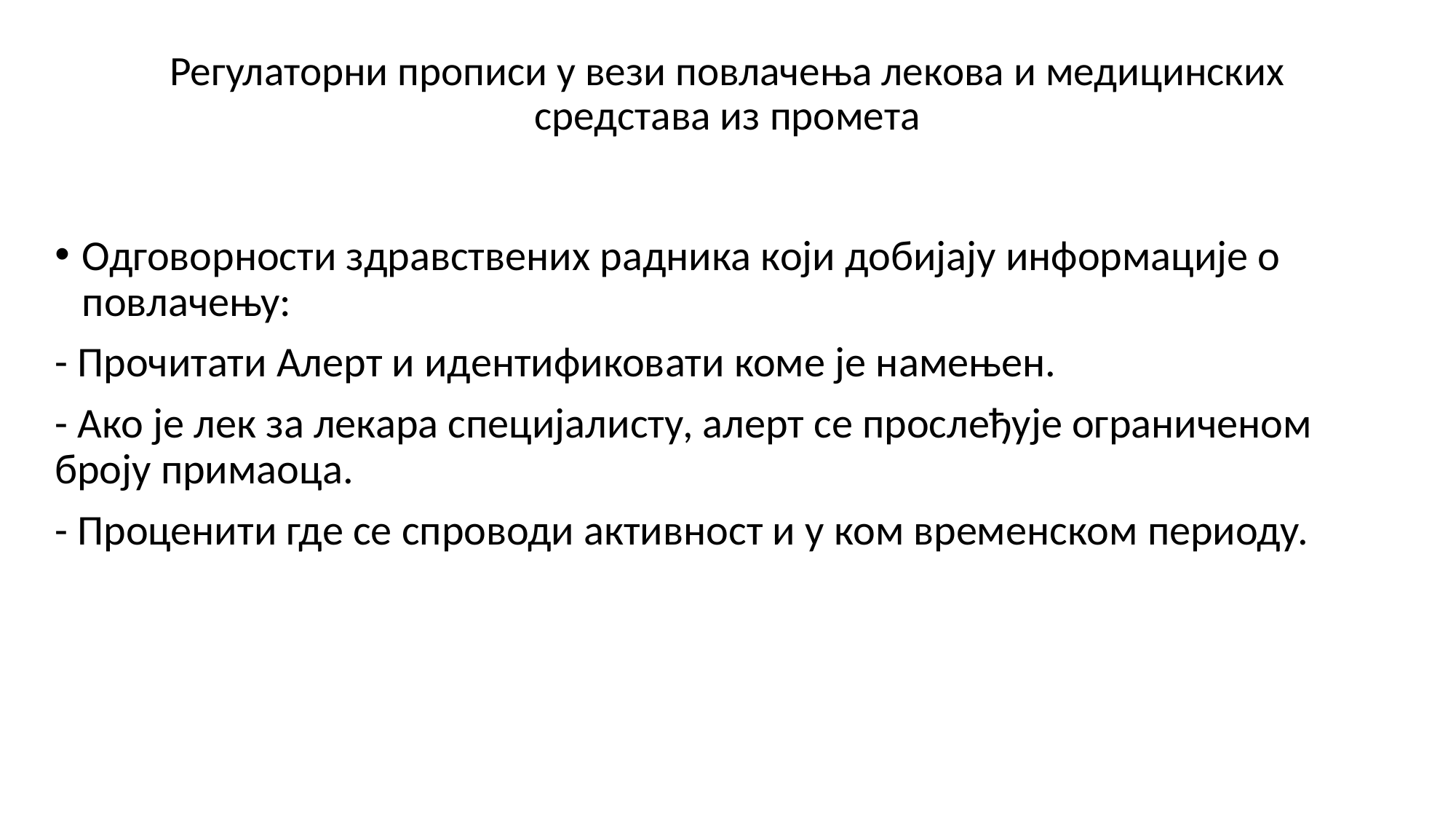

# Регулаторни прописи у вези повлачења лекова и медицинских средстава из промета
Одговорности здравствених радника који добијају информације о повлачењу:
- Прочитати Алерт и идентификовати коме је намењен.
- Ако је лек за лекара специјалисту, алерт се прослеђује ограниченом броју примаоца.
- Проценити где се спроводи активност и у ком временском периоду.